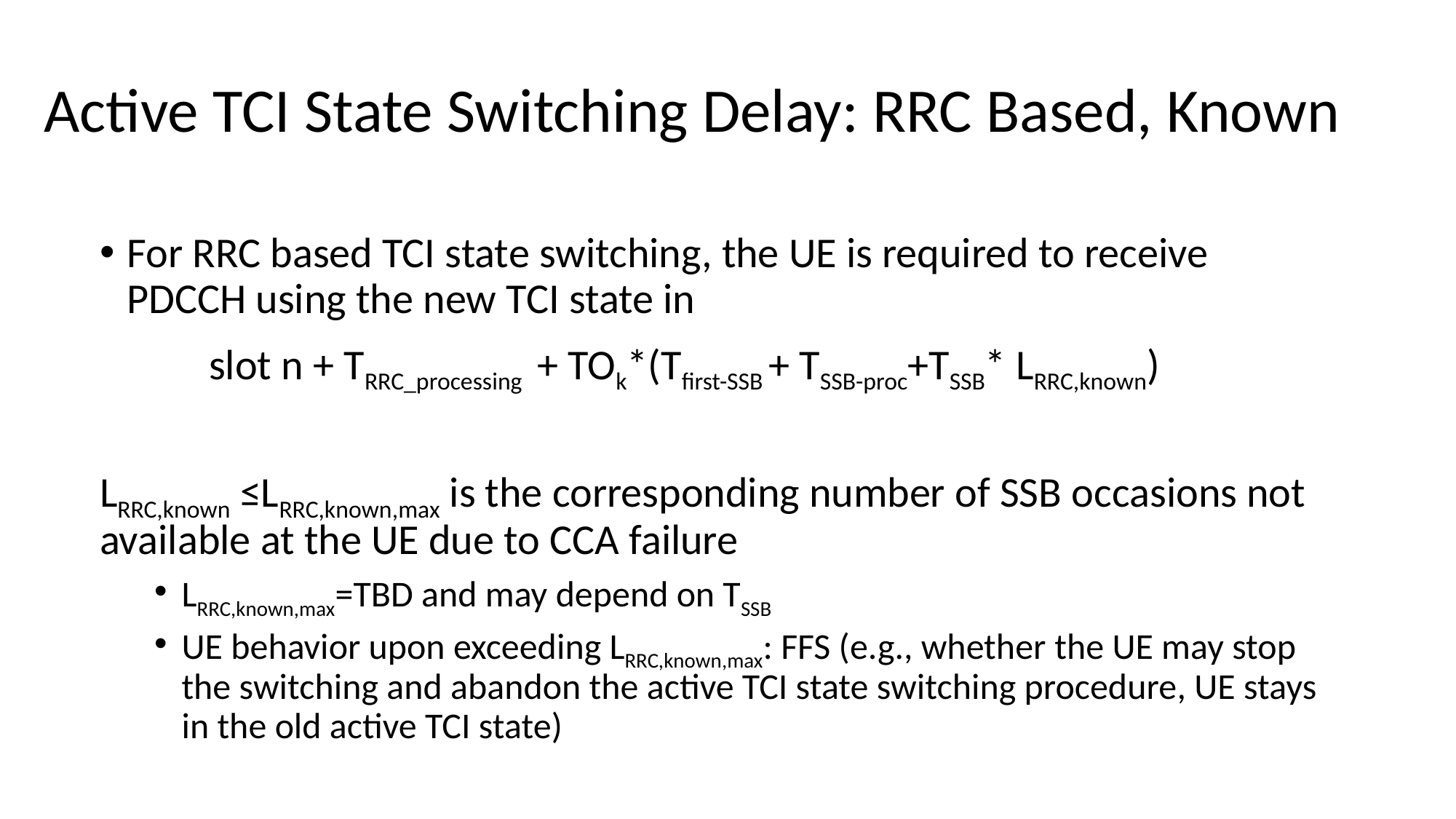

# Active TCI State Switching Delay: RRC Based, Known
For RRC based TCI state switching, the UE is required to receive PDCCH using the new TCI state in
	slot n + TRRC_processing  + TOk*(Tfirst-SSB + TSSB-proc+TSSB* LRRC,known)

LRRC,known ≤LRRC,known,max is the corresponding number of SSB occasions not available at the UE due to CCA failure
LRRC,known,max=TBD and may depend on TSSB
UE behavior upon exceeding LRRC,known,max: FFS (e.g., whether the UE may stop the switching and abandon the active TCI state switching procedure, UE stays in the old active TCI state)